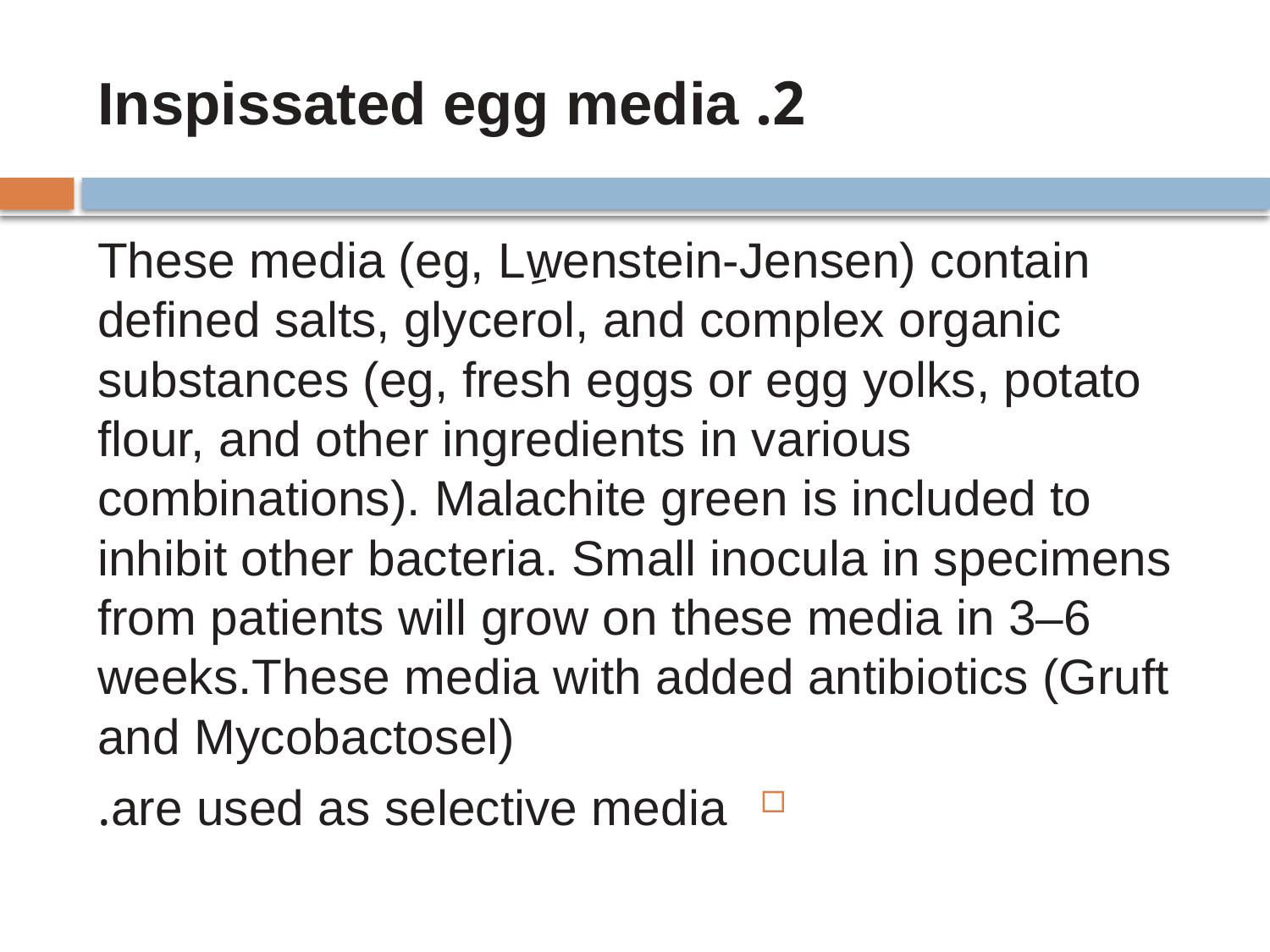

# 2. Inspissated egg media
These media (eg, Lِwenstein-Jensen) contain defined salts, glycerol, and complex organic substances (eg, fresh eggs or egg yolks, potato flour, and other ingredients in various combinations). Malachite green is included to inhibit other bacteria. Small inocula in specimens from patients will grow on these media in 3–6 weeks.These media with added antibiotics (Gruft and Mycobactosel)
are used as selective media.